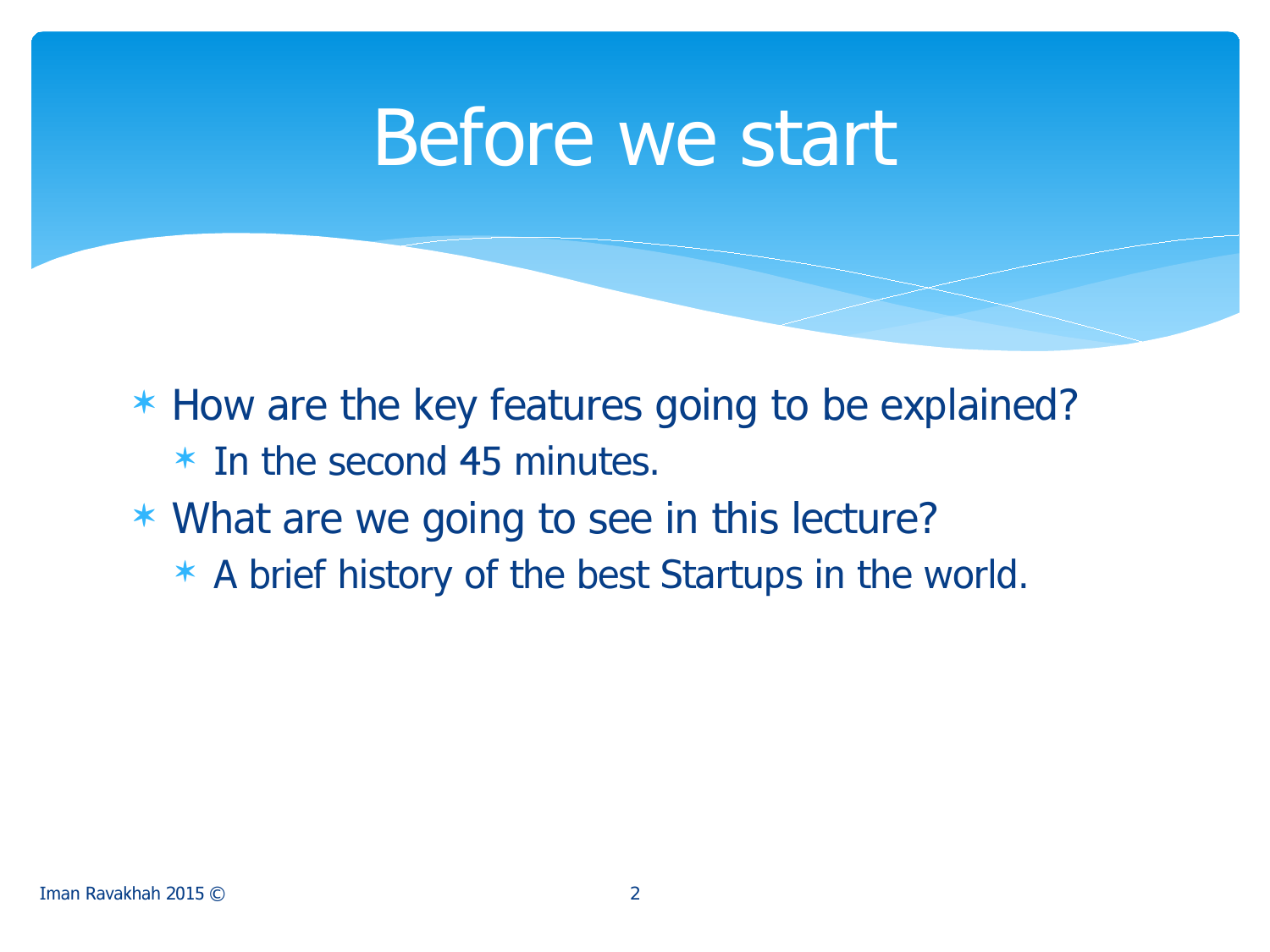

# Before we start
How are the key features going to be explained?
In the second 45 minutes.
What are we going to see in this lecture?
A brief history of the best Startups in the world.

2
© 2015 Iman Ravakhah